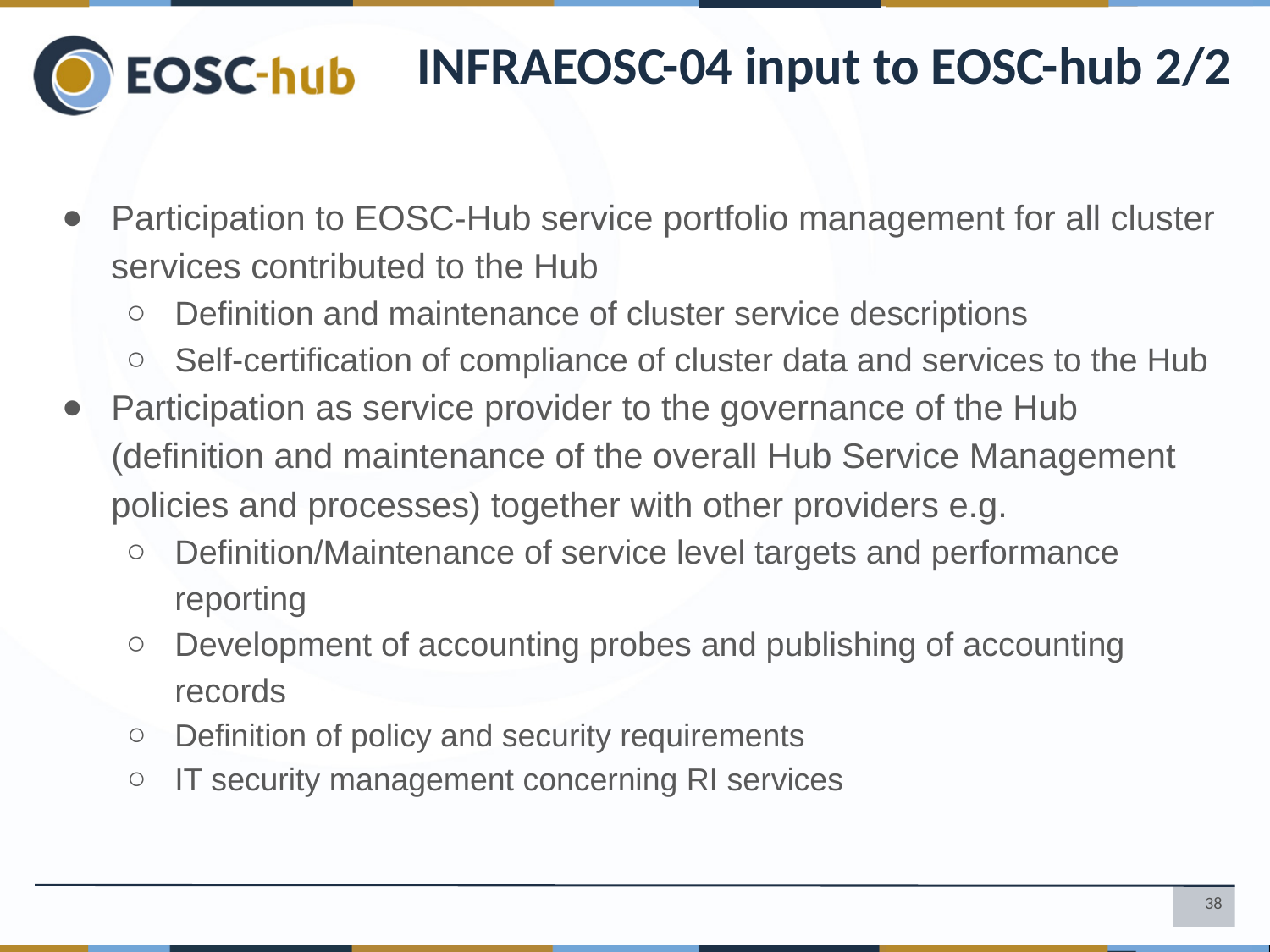

# INFRAEOSC-04 input to EOSC-hub 2/2
Participation to EOSC-Hub service portfolio management for all cluster services contributed to the Hub
Definition and maintenance of cluster service descriptions
Self-certification of compliance of cluster data and services to the Hub
Participation as service provider to the governance of the Hub (definition and maintenance of the overall Hub Service Management policies and processes) together with other providers e.g.
Definition/Maintenance of service level targets and performance reporting
Development of accounting probes and publishing of accounting records
Definition of policy and security requirements
IT security management concerning RI services

38